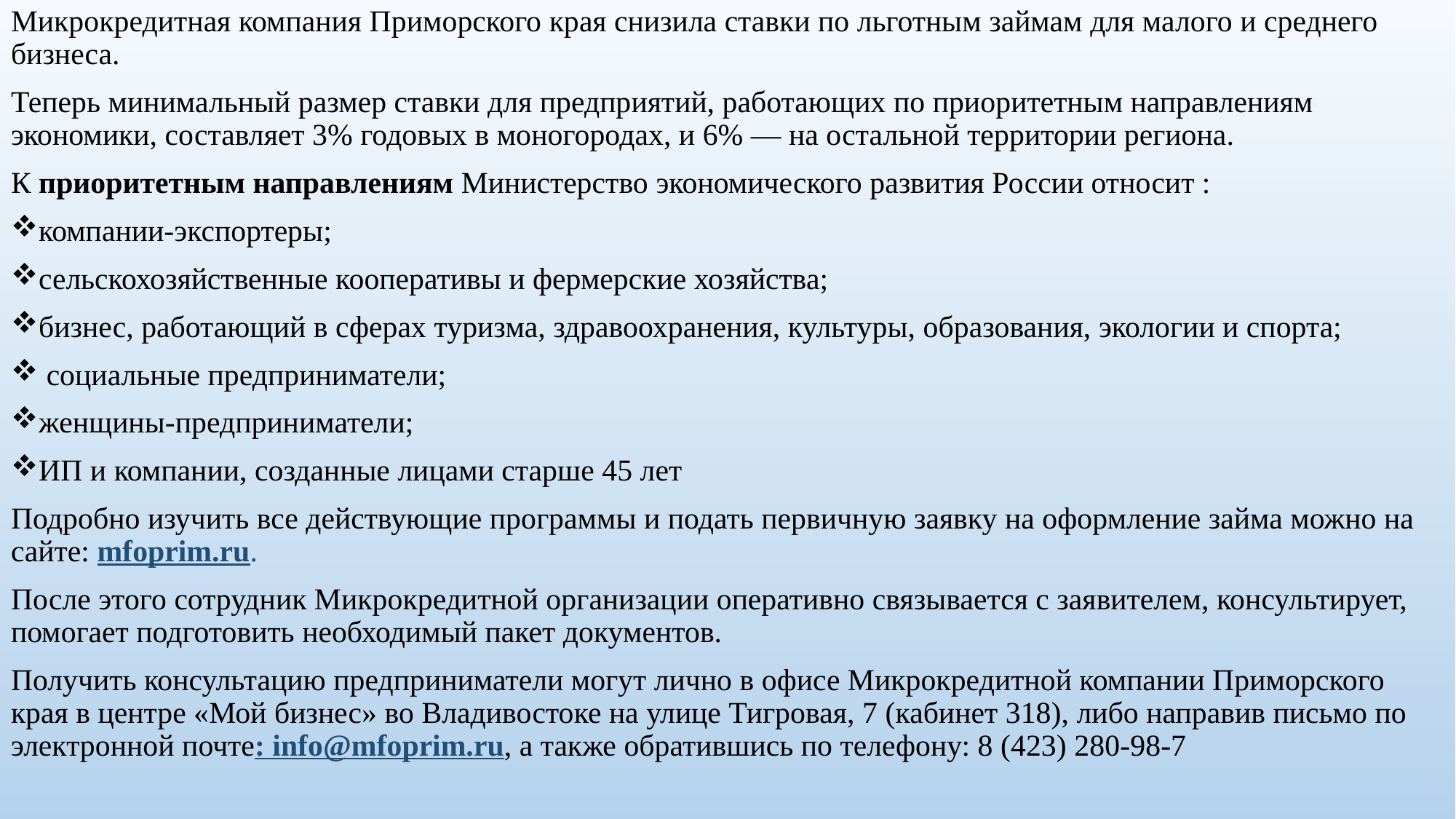

Микрокредитная компания Приморского края снизила ставки по льготным займам для малого и среднего бизнеса.
Теперь минимальный размер ставки для предприятий, работающих по приоритетным направлениям экономики, составляет 3% годовых в моногородах, и 6% — на остальной территории региона.
К приоритетным направлениям Министерство экономического развития России относит :
компании-экспортеры;
сельскохозяйственные кооперативы и фермерские хозяйства;
бизнес, работающий в сферах туризма, здравоохранения, культуры, образования, экологии и спорта;
 социальные предприниматели;
женщины-предприниматели;
ИП и компании, созданные лицами старше 45 лет
Подробно изучить все действующие программы и подать первичную заявку на оформление займа можно на сайте: mfoprim.ru.
После этого сотрудник Микрокредитной организации оперативно связывается с заявителем, консультирует, помогает подготовить необходимый пакет документов.
Получить консультацию предприниматели могут лично в офисе Микрокредитной компании Приморского края в центре «Мой бизнес» во Владивостоке на улице Тигровая, 7 (кабинет 318), либо направив письмо по электронной почте: info@mfoprim.ru, а также обратившись по телефону: 8 (423) 280-98-7